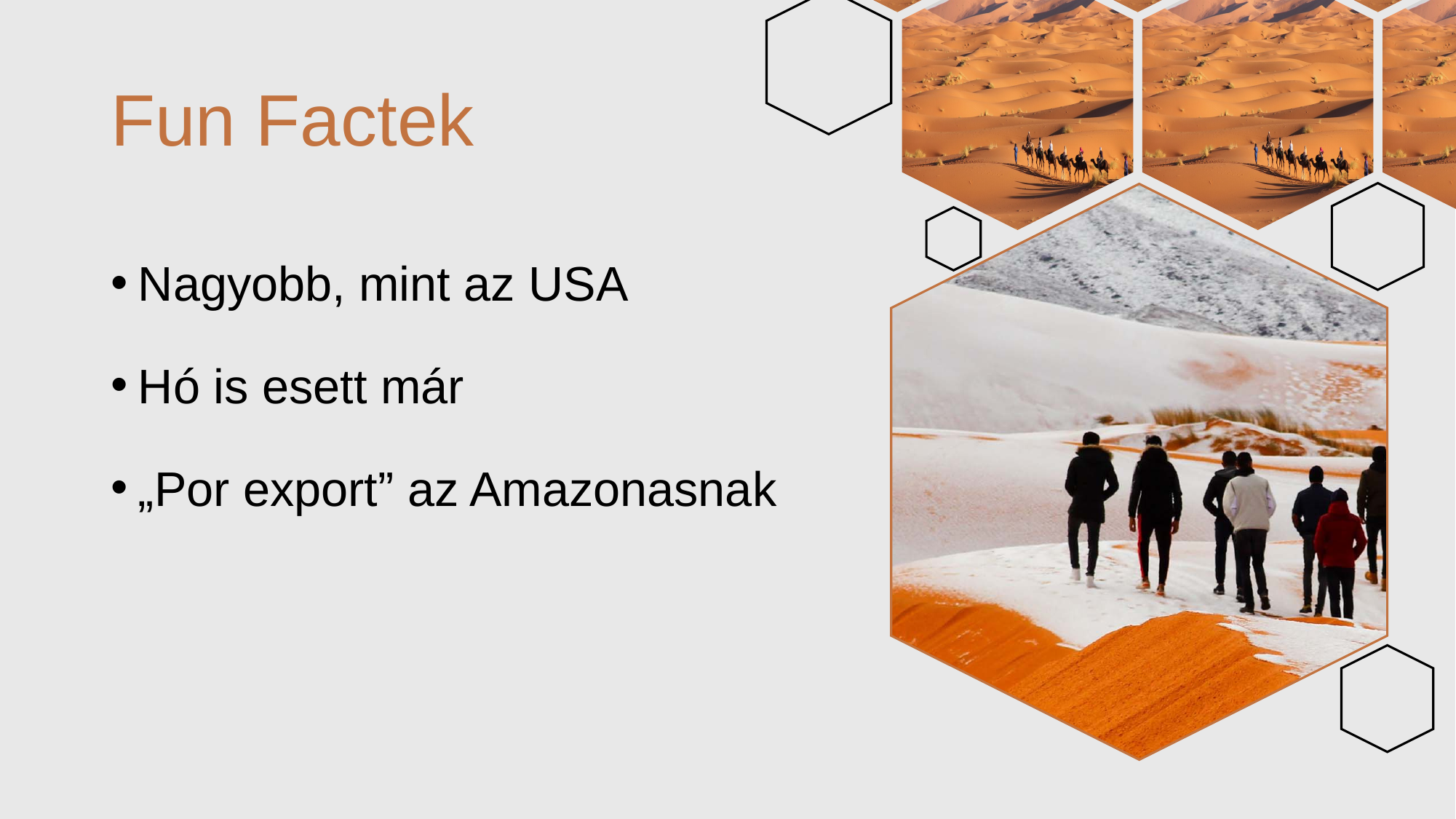

# Fun Factek
Nagyobb, mint az USA
Hó is esett már
„Por export” az Amazonasnak